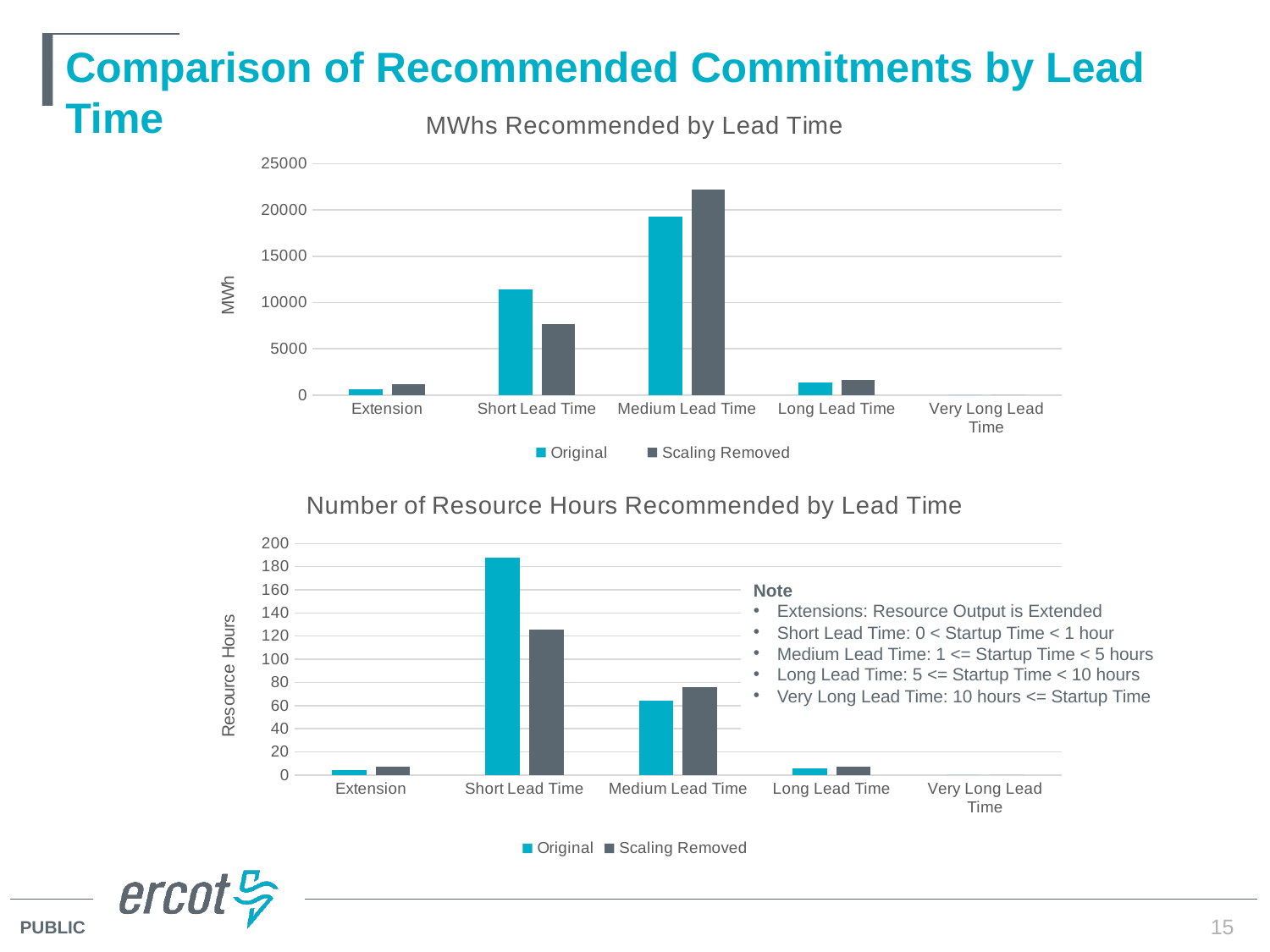

# Comparison of Recommended Commitments by Lead Time

### Chart: MWhs Recommended by Lead Time

| Category | Original |  |
|---|---|---|
| Extension | 612.9 | 1146.9 |
| Short Lead Time | 11415.2 | 7651.7 |
| Medium Lead Time | 19312.0 | 22242.0 |
| Long Lead Time | 1380.0 | 1610.0 |
| Very Long Lead Time | 0.0 | 0.0 |

### Chart: Number of Resource Hours Recommended by Lead Time

| Category |  |  |
|---|---|---|
| Extension | 4.0 | 7.0 |
| Short Lead Time | 188.0 | 126.0 |
| Medium Lead Time | 64.0 | 76.0 |
| Long Lead Time | 6.0 | 7.0 |
| Very Long Lead Time | 0.0 | 0.0 |
Note
Extensions: Resource Output is Extended
Short Lead Time: 0 < Startup Time < 1 hour
Medium Lead Time: 1 <= Startup Time < 5 hours
Long Lead Time: 5 <= Startup Time < 10 hours
Very Long Lead Time: 10 hours <= Startup Time

15